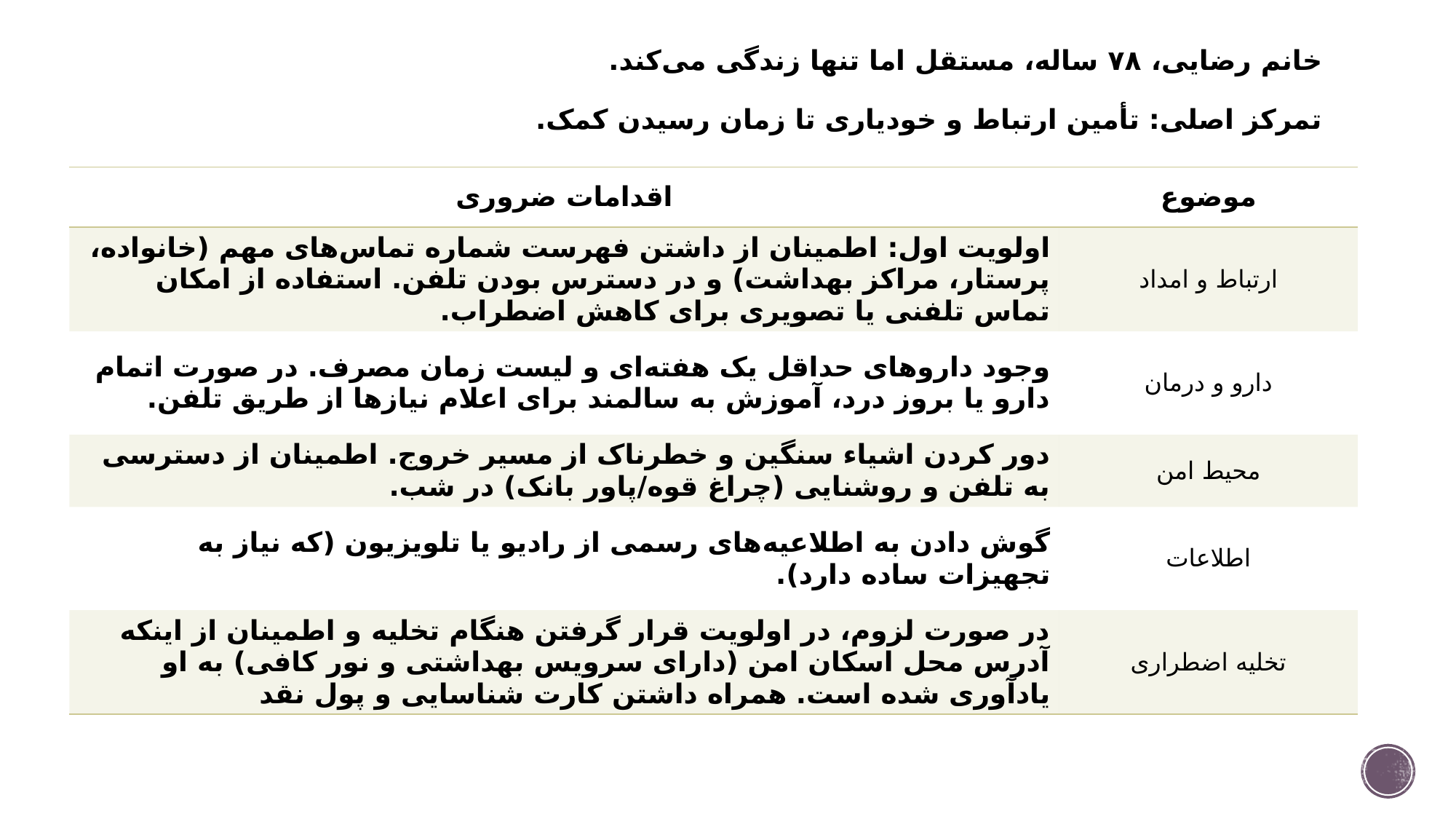

# خانم رضایی، ۷۸ ساله، مستقل اما تنها زندگی می‌کند. تمرکز اصلی: تأمین ارتباط و خودیاری تا زمان رسیدن کمک.
| اقدامات ضروری | موضوع |
| --- | --- |
| اولویت اول: اطمینان از داشتن فهرست شماره تماس‌های مهم (خانواده، پرستار، مراکز بهداشت) و در دسترس بودن تلفن. استفاده از امکان تماس تلفنی یا تصویری برای کاهش اضطراب. | ارتباط و امداد |
| وجود داروهای حداقل یک هفته‌ای و لیست زمان مصرف. در صورت اتمام دارو یا بروز درد، آموزش به سالمند برای اعلام نیازها از طریق تلفن. | دارو و درمان |
| دور کردن اشیاء سنگین و خطرناک از مسیر خروج. اطمینان از دسترسی به تلفن و روشنایی (چراغ قوه/پاور بانک) در شب. | محیط امن |
| گوش دادن به اطلاعیه‌های رسمی از رادیو یا تلویزیون (که نیاز به تجهیزات ساده دارد). | اطلاعات |
| در صورت لزوم، در اولویت قرار گرفتن هنگام تخلیه و اطمینان از اینکه آدرس محل اسکان امن (دارای سرویس بهداشتی و نور کافی) به او یادآوری شده است. همراه داشتن کارت شناسایی و پول نقد | تخلیه اضطراری |